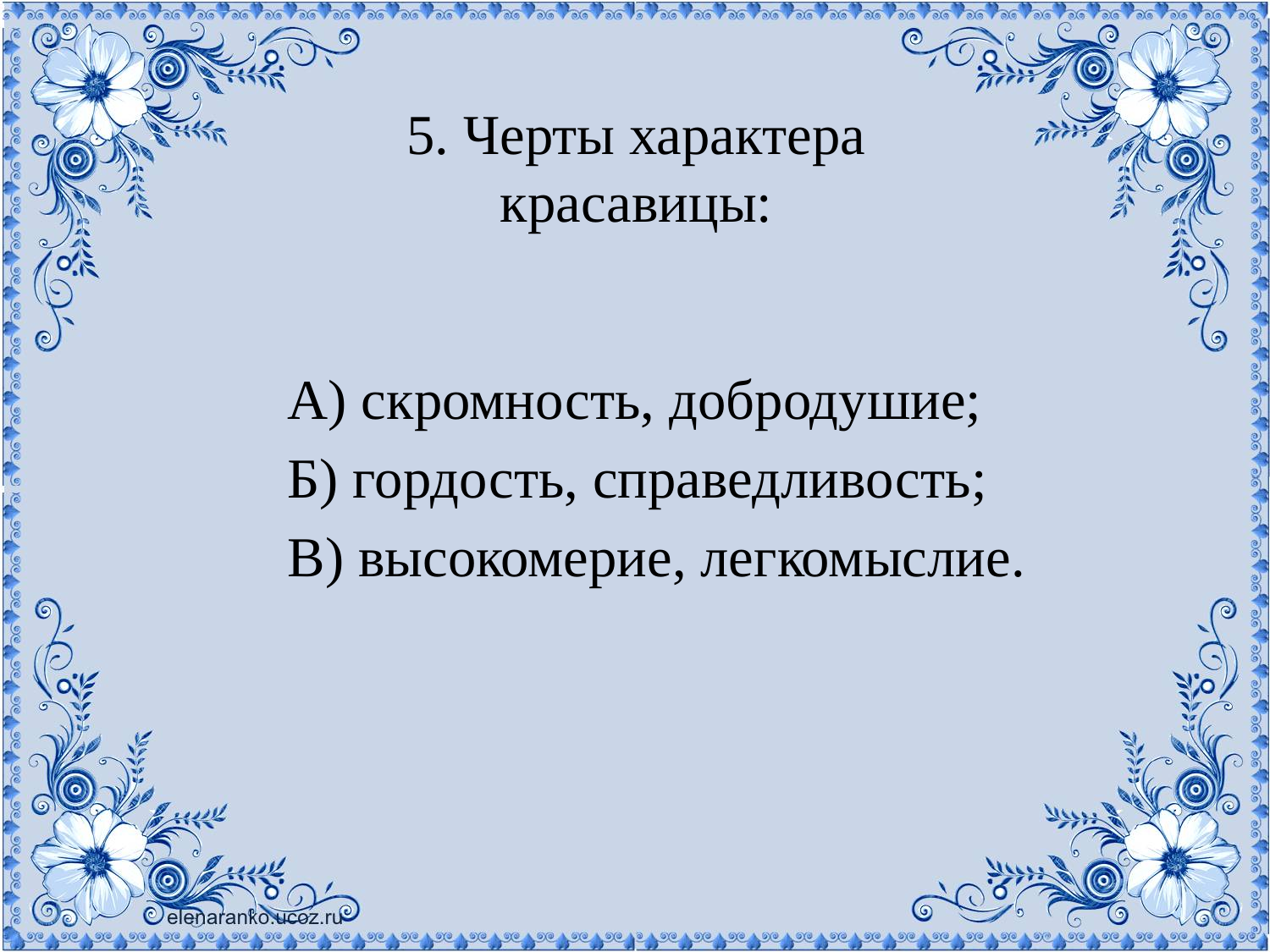

# 5. Черты характера красавицы:
А) скромность, добродушие;
Б) гордость, справедливость;
В) высокомерие, легкомыслие.